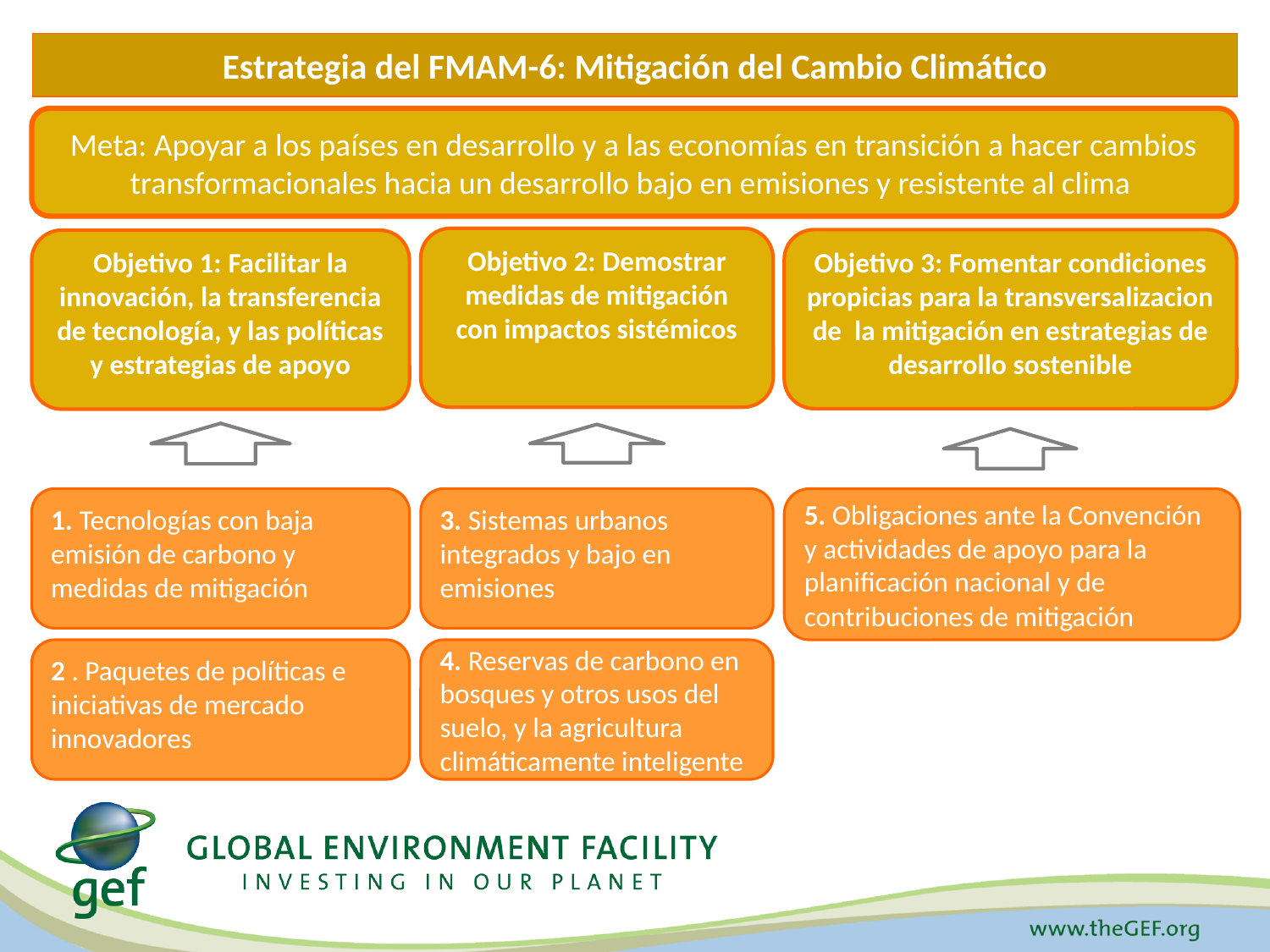

# Estrategia del FMAM-6: Mitigación del Cambio Climático
Meta: Apoyar a los países en desarrollo y a las economías en transición a hacer cambios transformacionales hacia un desarrollo bajo en emisiones y resistente al clima
Objetivo 2: Demostrar medidas de mitigación con impactos sistémicos
Objetivo 3: Fomentar condiciones propicias para la transversalizacion de  la mitigación en estrategias de desarrollo sostenible
Objetivo 1: Facilitar la innovación, la transferencia de tecnología, y las políticas y estrategias de apoyo

5. Obligaciones ante la Convención y actividades de apoyo para la planificación nacional y de contribuciones de mitigación
1. Tecnologías con baja emisión de carbono y medidas de mitigación
3. Sistemas urbanos integrados y bajo en emisiones
2 . Paquetes de políticas e iniciativas de mercado innovadores
4. Reservas de carbono en bosques y otros usos del suelo, y la agricultura climáticamente inteligente